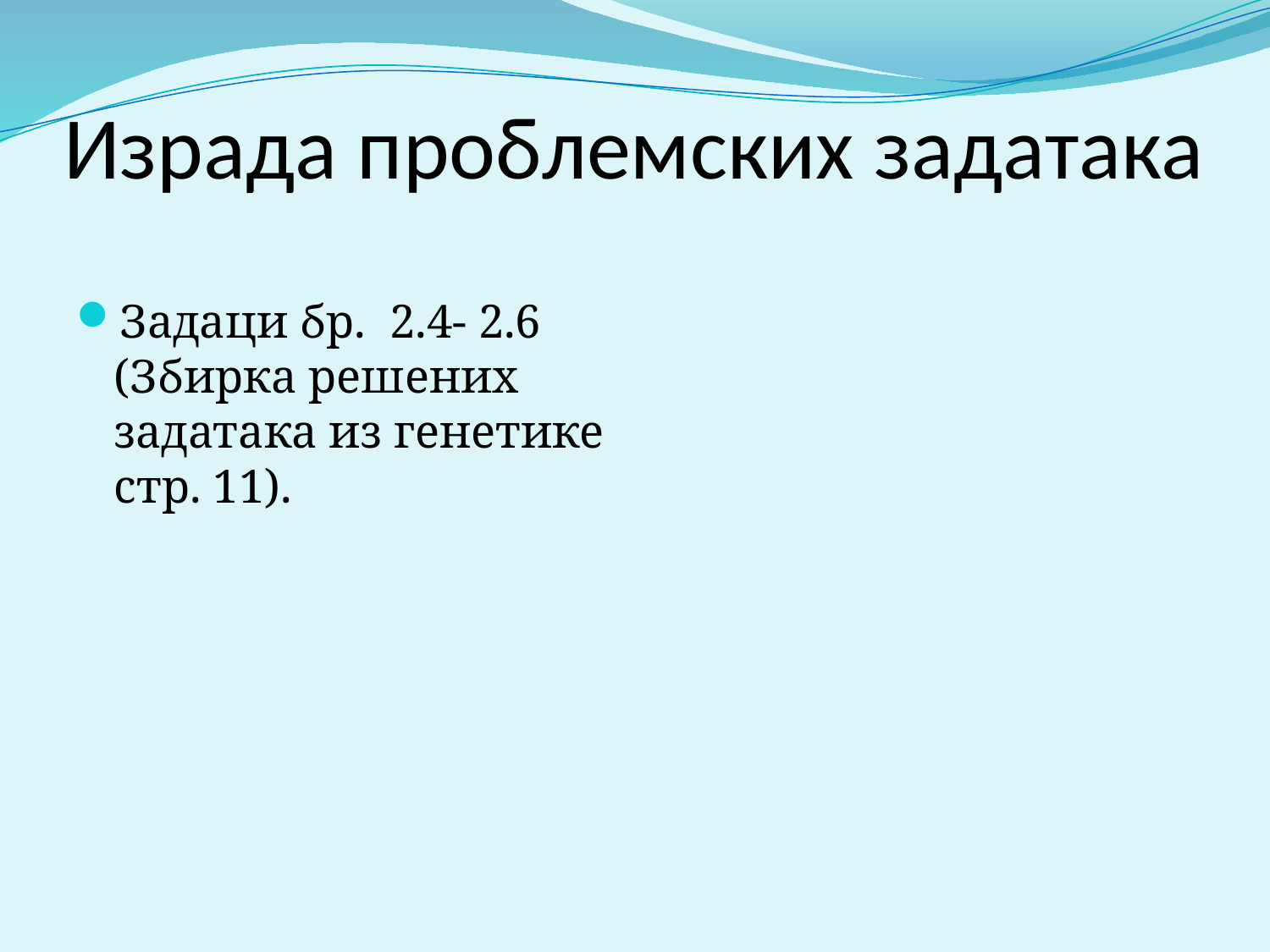

Израда проблемских задатака

Задаци бр.  2.4- 2.6 (Збирка решених задатака из генетике стр. 11).